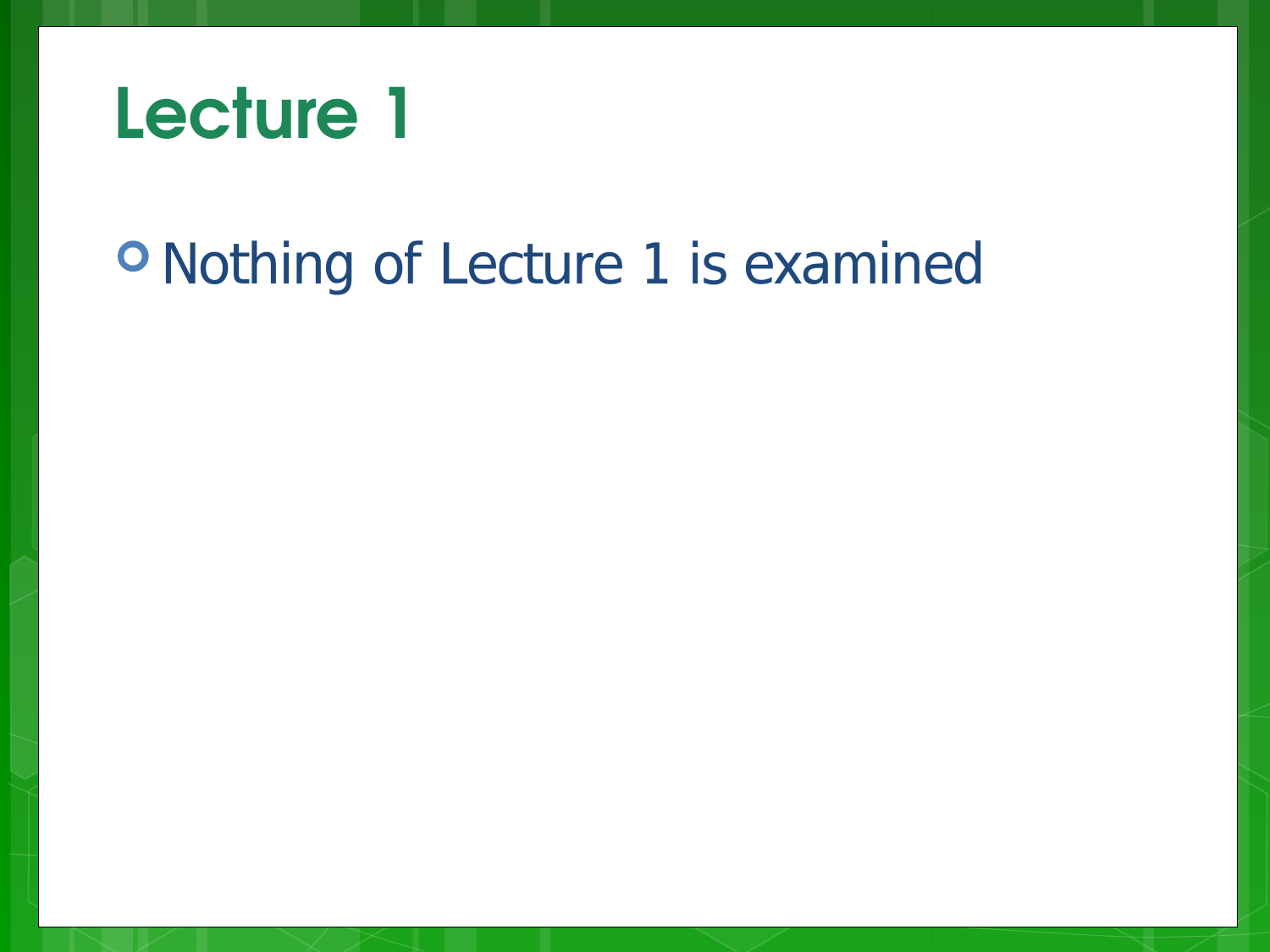

# Lecture 1
Nothing of Lecture 1 is examined